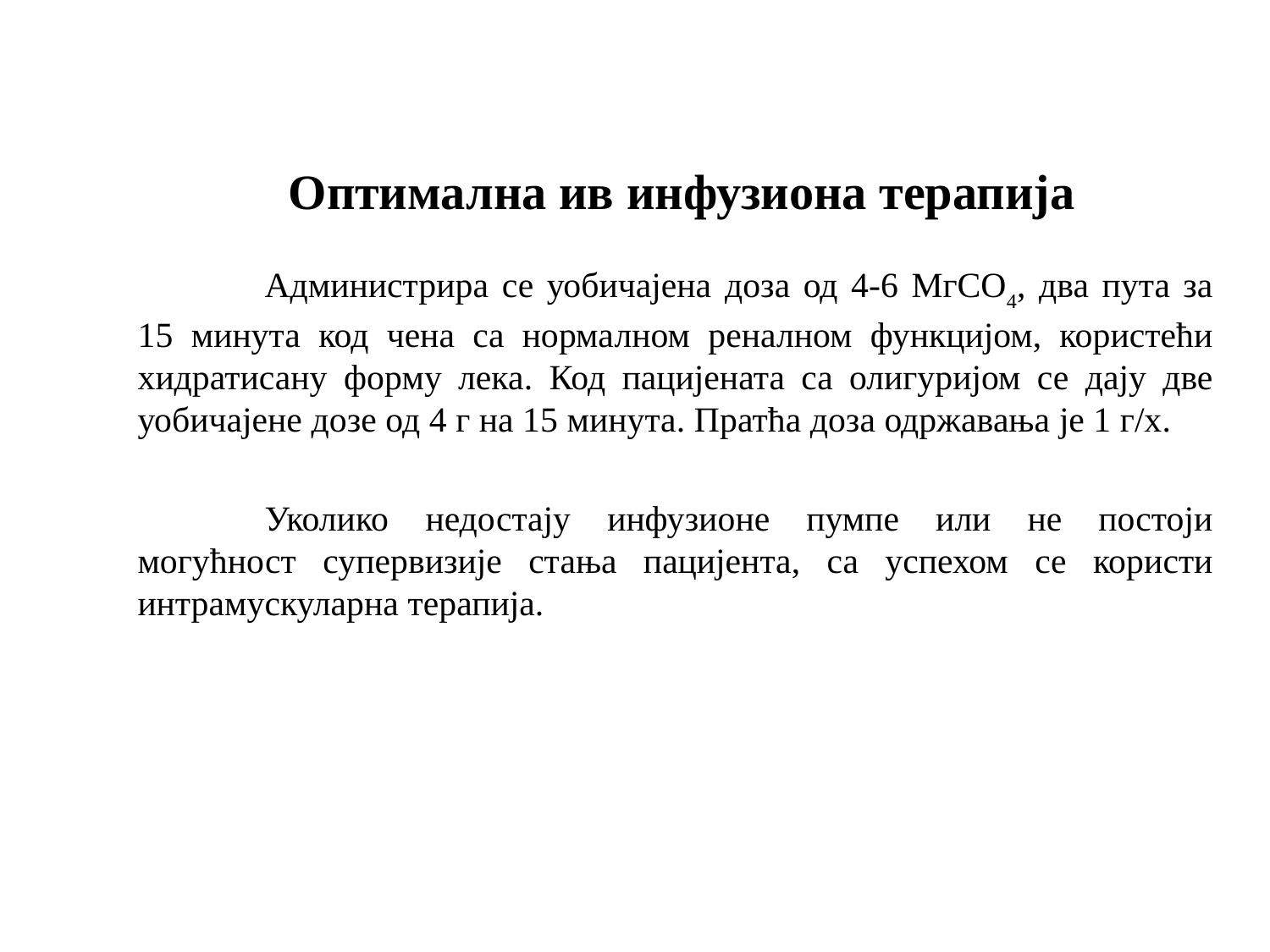

# Оптимална ив инфузиона терапија
	Администрира се уобичајена доза од 4-6 МгСО4, два пута за 15 минута код чена са нормалном реналном функцијом, користећи хидратисану форму лека. Код пацијената са олигуријом се дају две уобичајене дозе од 4 г на 15 минута. Пратћа доза одржавања је 1 г/х.

	Уколико недостају инфузионе пумпе или не постоји могућност супервизије стања пацијента, са успехом се користи интрамускуларна терапија.